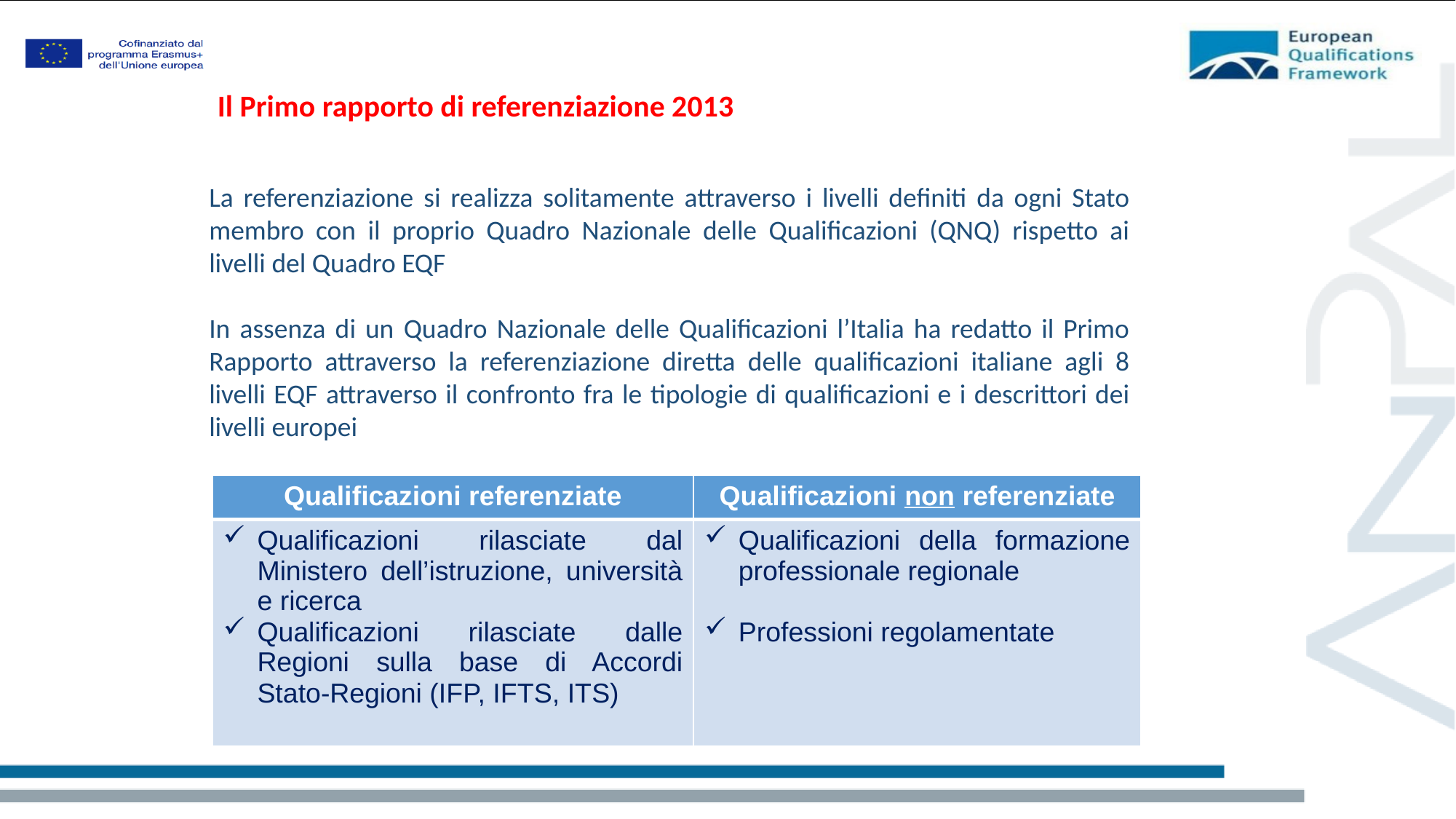

Il Primo rapporto di referenziazione 2013
La referenziazione si realizza solitamente attraverso i livelli definiti da ogni Stato membro con il proprio Quadro Nazionale delle Qualificazioni (QNQ) rispetto ai livelli del Quadro EQF

In assenza di un Quadro Nazionale delle Qualificazioni l’Italia ha redatto il Primo Rapporto attraverso la referenziazione diretta delle qualificazioni italiane agli 8 livelli EQF attraverso il confronto fra le tipologie di qualificazioni e i descrittori dei livelli europei
| Qualificazioni referenziate | Qualificazioni non referenziate |
| --- | --- |
| Qualificazioni rilasciate dal Ministero dell’istruzione, università e ricerca Qualificazioni rilasciate dalle Regioni sulla base di Accordi Stato-Regioni (IFP, IFTS, ITS) | Qualificazioni della formazione professionale regionale Professioni regolamentate |